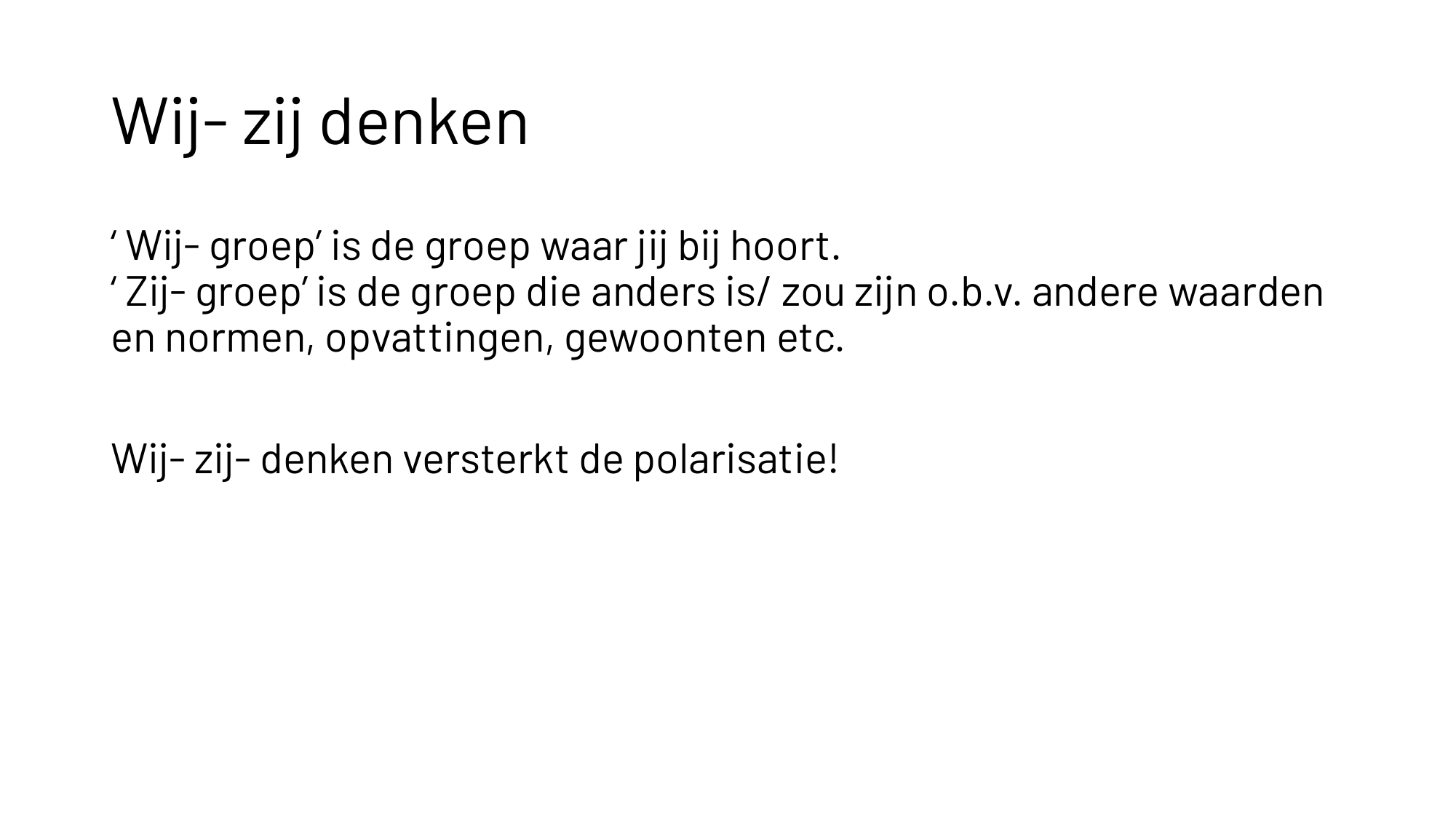

# Wij- zij denken
‘ Wij- groep’ is de groep waar jij bij hoort.
‘ Zij- groep’ is de groep die anders is/ zou zijn o.b.v. andere waarden en normen, opvattingen, gewoonten etc.

Wij- zij- denken versterkt de polarisatie!